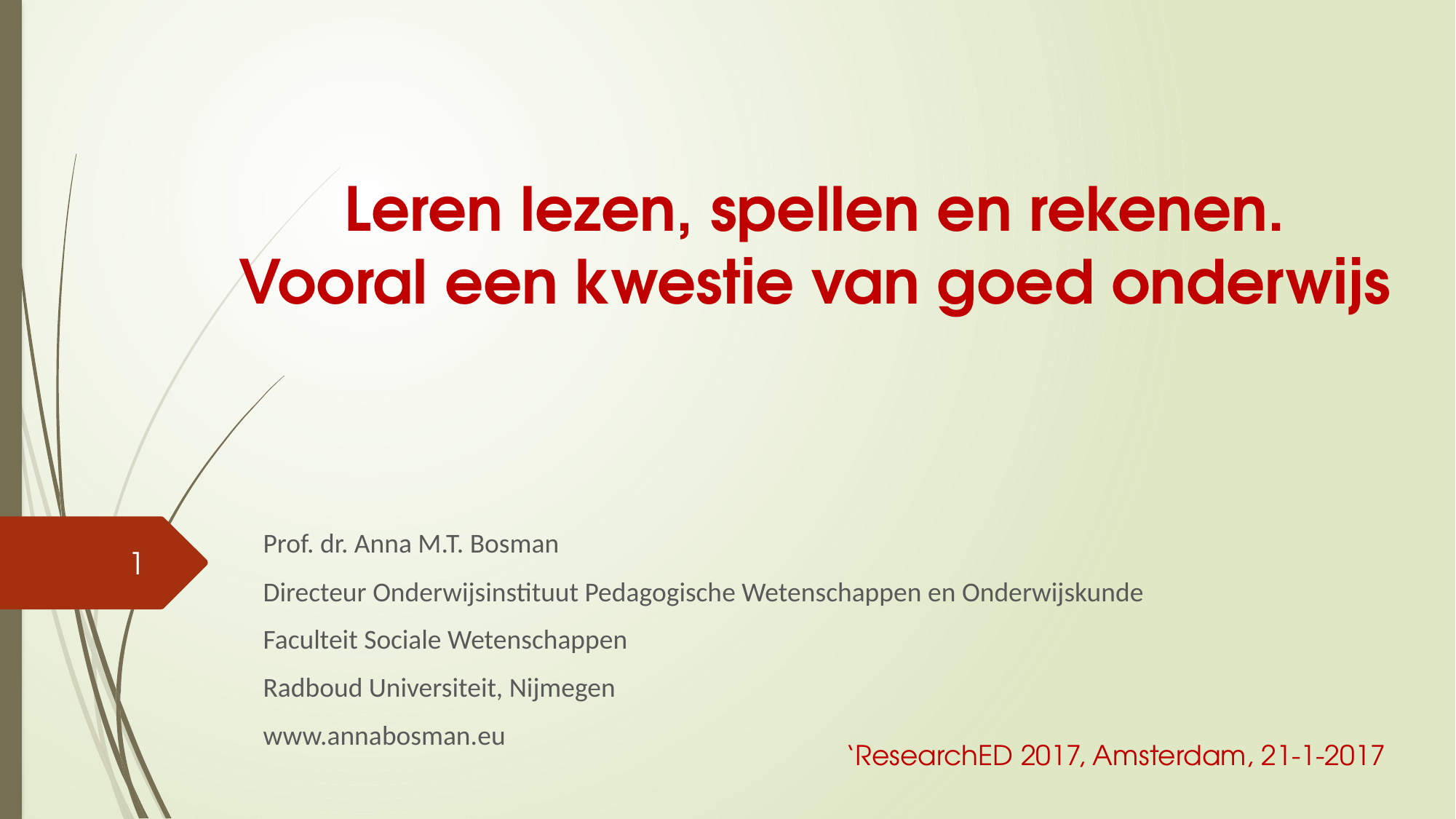

# Leren lezen, spellen en rekenen. Vooral een kwestie van goed onderwijs
Prof. dr. Anna M.T. Bosman
Directeur Onderwijsinstituut Pedagogische Wetenschappen en Onderwijskunde
Faculteit Sociale Wetenschappen
Radboud Universiteit, Nijmegen
www.annabosman.eu
1
‘ResearchED 2017, Amsterdam, 21-1-2017